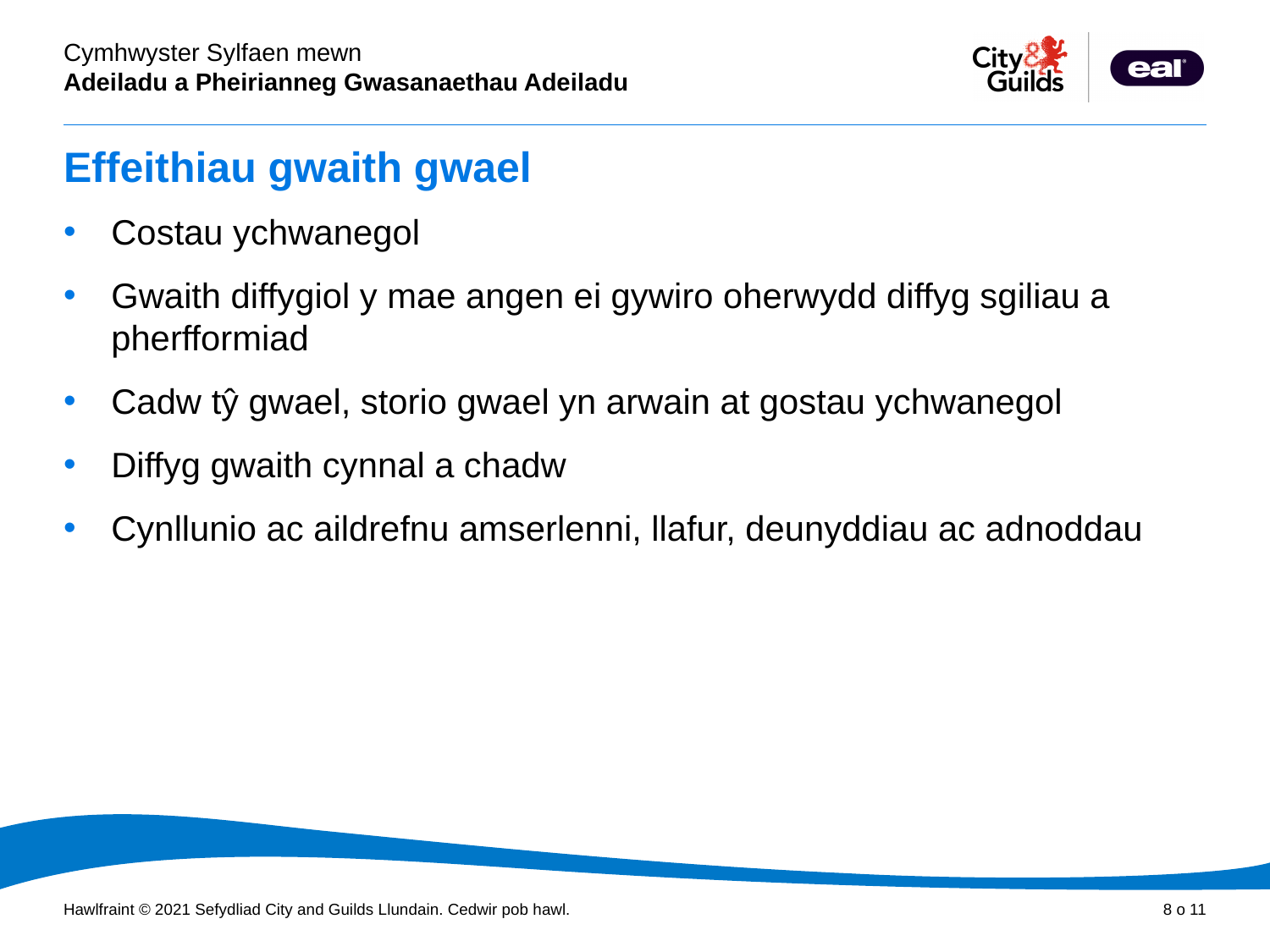

# Effeithiau gwaith gwael
Costau ychwanegol
Gwaith diffygiol y mae angen ei gywiro oherwydd diffyg sgiliau a pherfformiad
Cadw tŷ gwael, storio gwael yn arwain at gostau ychwanegol
Diffyg gwaith cynnal a chadw
Cynllunio ac aildrefnu amserlenni, llafur, deunyddiau ac adnoddau